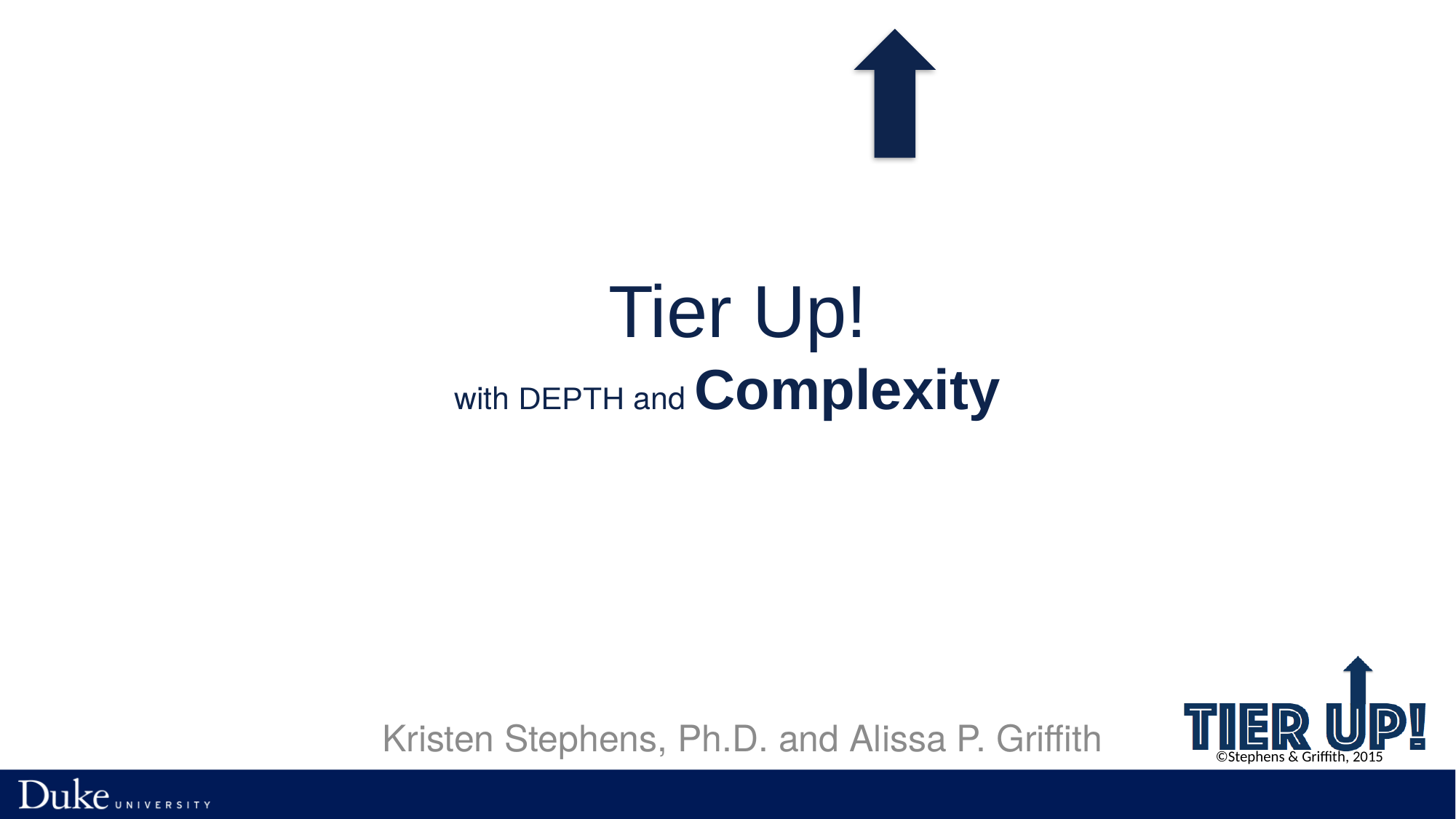

# Tier Up! with DEPTH and Complexity
Kristen Stephens, Ph.D. and Alissa P. Griffith